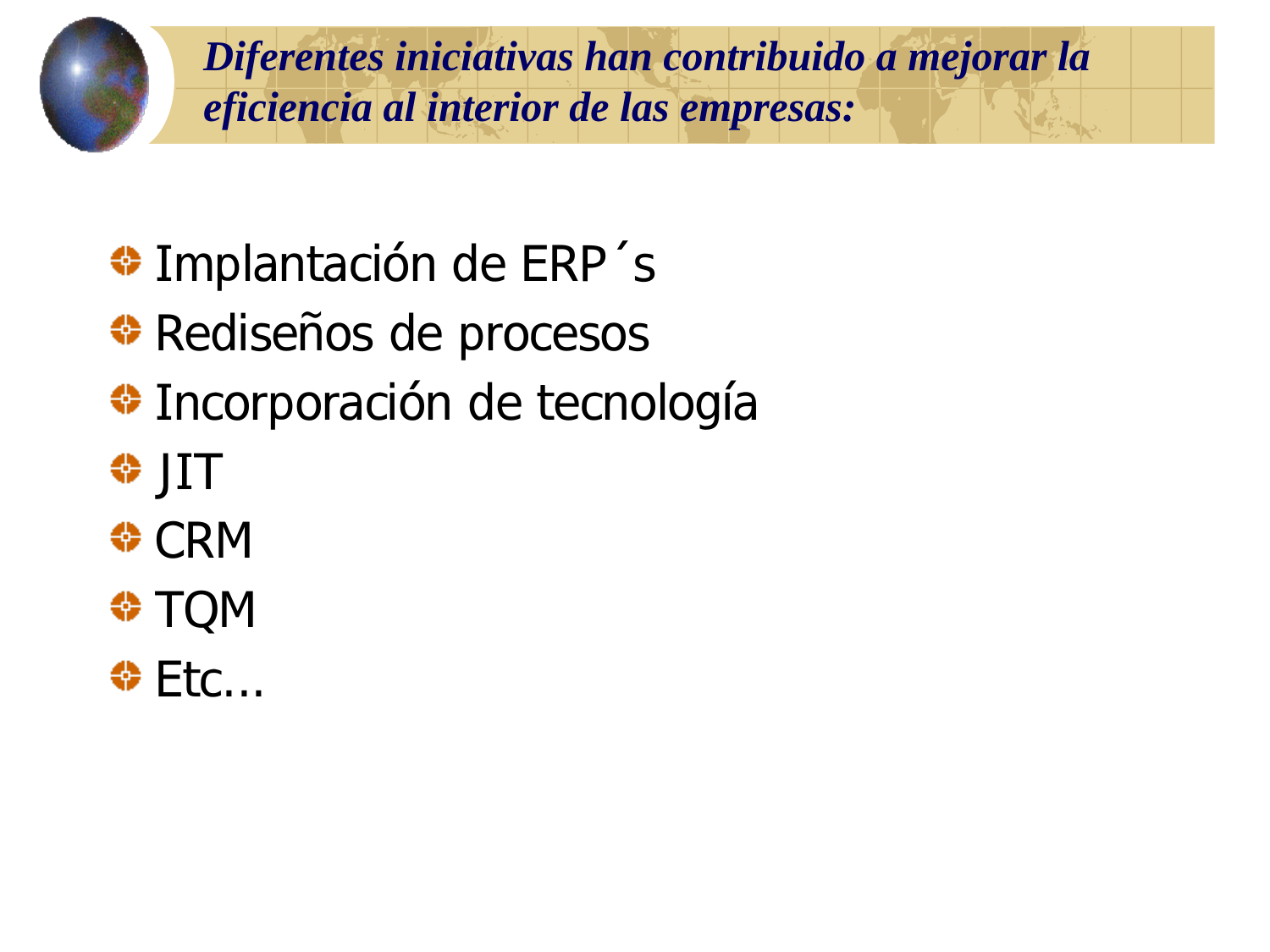

# Diferentes iniciativas han contribuido a mejorar la eficiencia al interior de las empresas:
Implantación de ERP´s
Rediseños de procesos
Incorporación de tecnología
JIT
CRM
TQM
Etc...